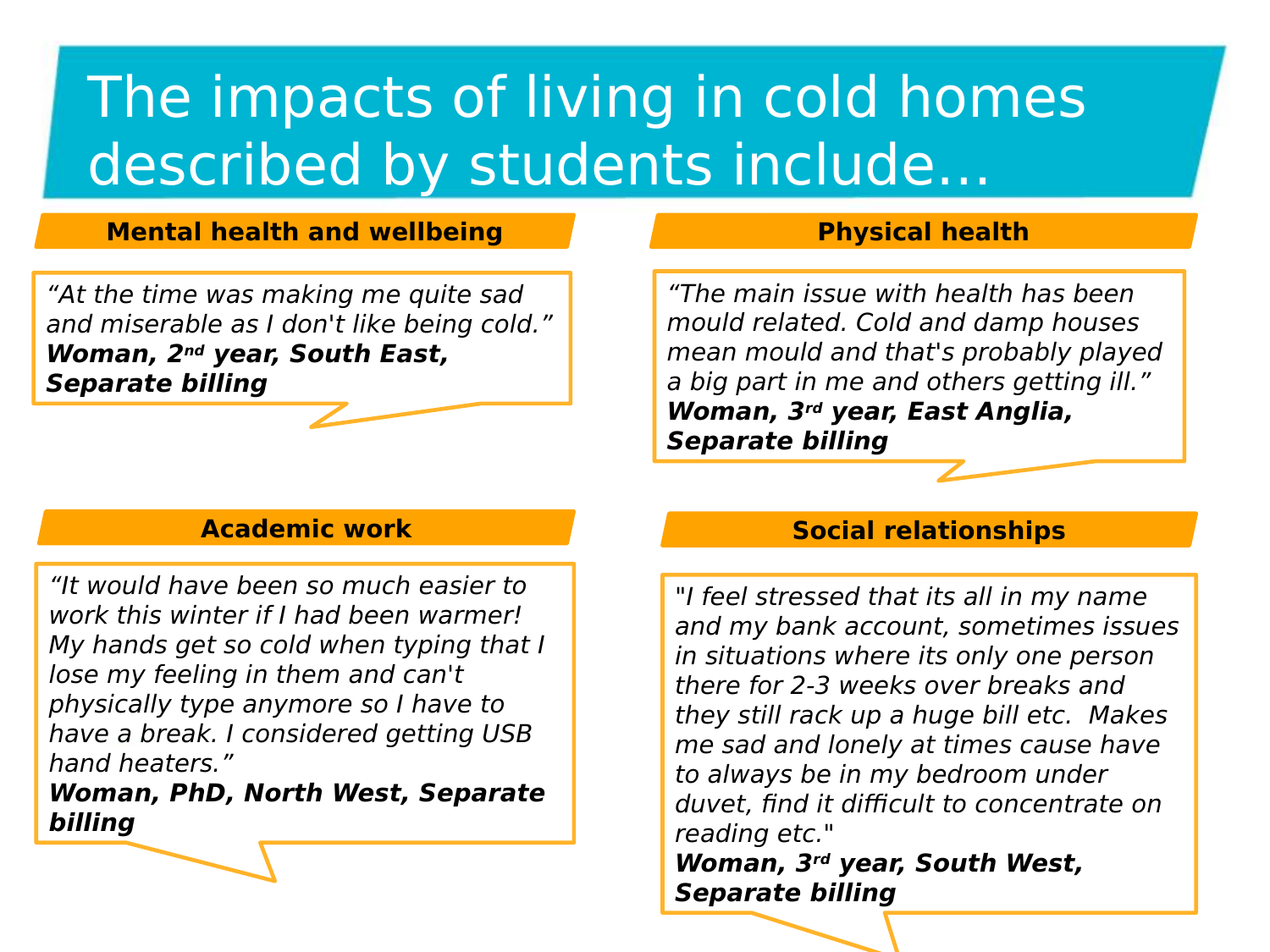

# The impacts of living in cold homes described by students include…
Mental health and wellbeing
Physical health
“The main issue with health has been mould related. Cold and damp houses mean mould and that's probably played a big part in me and others getting ill.”
Woman, 3rd year, East Anglia, Separate billing
“At the time was making me quite sad and miserable as I don't like being cold.”
Woman, 2nd year, South East, Separate billing
Academic work
Social relationships
“It would have been so much easier to work this winter if I had been warmer! My hands get so cold when typing that I lose my feeling in them and can't physically type anymore so I have to have a break. I considered getting USB hand heaters.”
Woman, PhD, North West, Separate billing
"I feel stressed that its all in my name and my bank account, sometimes issues in situations where its only one person there for 2-3 weeks over breaks and they still rack up a huge bill etc.  Makes me sad and lonely at times cause have to always be in my bedroom under duvet, find it difficult to concentrate on reading etc."
Woman, 3rd year, South West, Separate billing